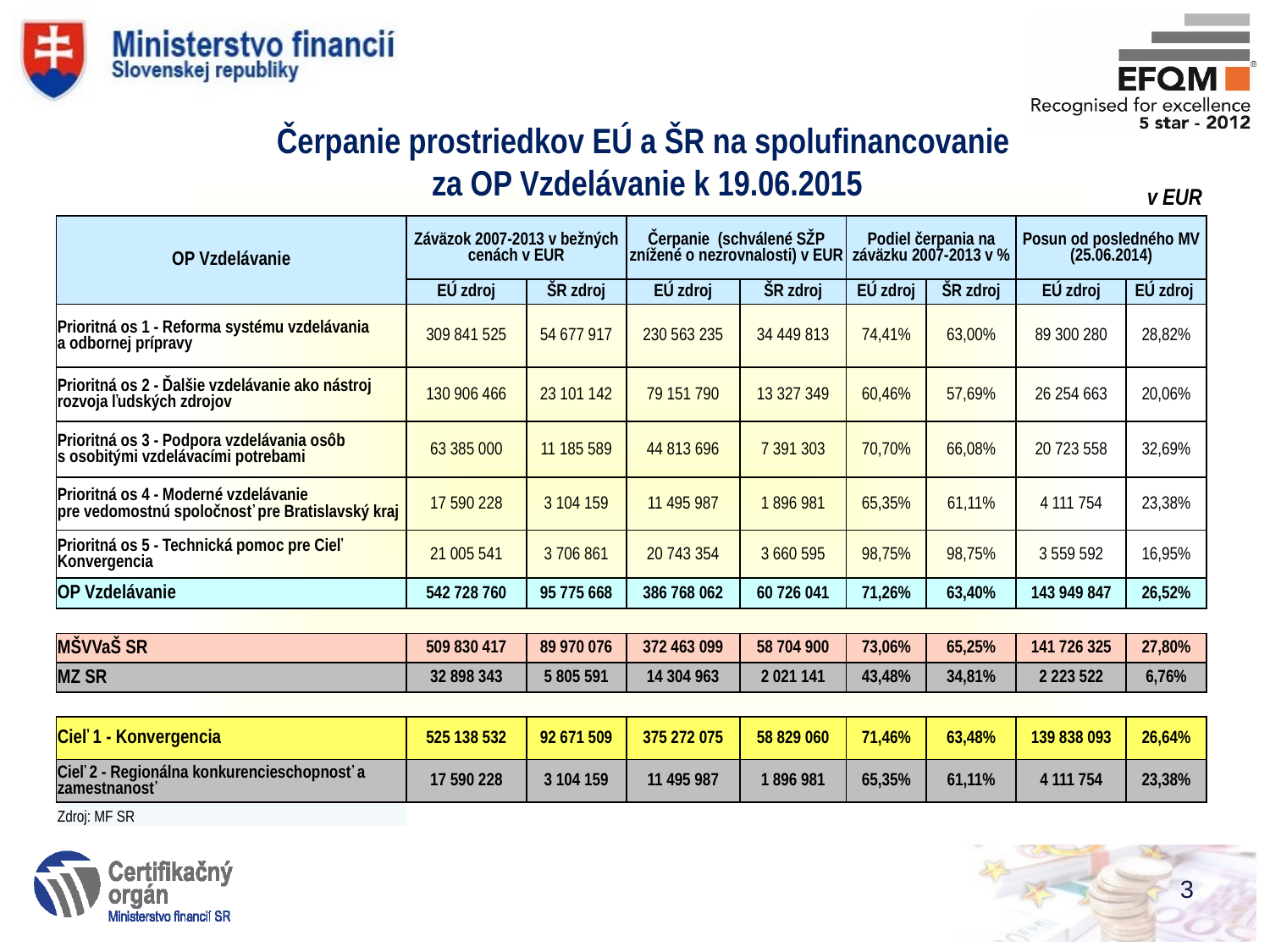

Čerpanie prostriedkov EÚ a ŠR na spolufinancovanie
za OP Vzdelávanie k 19.06.2015
v EUR
| OP Vzdelávanie | Záväzok 2007-2013 v bežných cenách v EUR |  | Čerpanie (schválené SŽP znížené o nezrovnalosti) v EUR |  | Podiel čerpania na záväzku 2007-2013 v % |  | Posun od posledného MV (25.06.2014) |  |
| --- | --- | --- | --- | --- | --- | --- | --- | --- |
|  | EÚ zdroj | ŠR zdroj | EÚ zdroj | ŠR zdroj | EÚ zdroj | ŠR zdroj | EÚ zdroj | EÚ zdroj |
| Prioritná os 1 - Reforma systému vzdelávania a odbornej prípravy | 309 841 525 | 54 677 917 | 230 563 235 | 34 449 813 | 74,41% | 63,00% | 89 300 280 | 28,82% |
| Prioritná os 2 - Ďalšie vzdelávanie ako nástroj rozvoja ľudských zdrojov | 130 906 466 | 23 101 142 | 79 151 790 | 13 327 349 | 60,46% | 57,69% | 26 254 663 | 20,06% |
| Prioritná os 3 - Podpora vzdelávania osôb s osobitými vzdelávacími potrebami | 63 385 000 | 11 185 589 | 44 813 696 | 7 391 303 | 70,70% | 66,08% | 20 723 558 | 32,69% |
| Prioritná os 4 - Moderné vzdelávanie pre vedomostnú spoločnosť pre Bratislavský kraj | 17 590 228 | 3 104 159 | 11 495 987 | 1 896 981 | 65,35% | 61,11% | 4 111 754 | 23,38% |
| Prioritná os 5 - Technická pomoc pre Cieľ Konvergencia | 21 005 541 | 3 706 861 | 20 743 354 | 3 660 595 | 98,75% | 98,75% | 3 559 592 | 16,95% |
| OP Vzdelávanie | 542 728 760 | 95 775 668 | 386 768 062 | 60 726 041 | 71,26% | 63,40% | 143 949 847 | 26,52% |
|  |  |  |  |  |  |  |  |  |
| MŠVVaŠ SR | 509 830 417 | 89 970 076 | 372 463 099 | 58 704 900 | 73,06% | 65,25% | 141 726 325 | 27,80% |
| MZ SR | 32 898 343 | 5 805 591 | 14 304 963 | 2 021 141 | 43,48% | 34,81% | 2 223 522 | 6,76% |
|  |  |  |  |  |  |  |  |  |
| Cieľ 1 - Konvergencia | 525 138 532 | 92 671 509 | 375 272 075 | 58 829 060 | 71,46% | 63,48% | 139 838 093 | 26,64% |
| Cieľ 2 - Regionálna konkurencieschopnosť a zamestnanosť | 17 590 228 | 3 104 159 | 11 495 987 | 1 896 981 | 65,35% | 61,11% | 4 111 754 | 23,38% |
| Zdroj: MF SR |  |  |  |  |  |  |  |  |
3